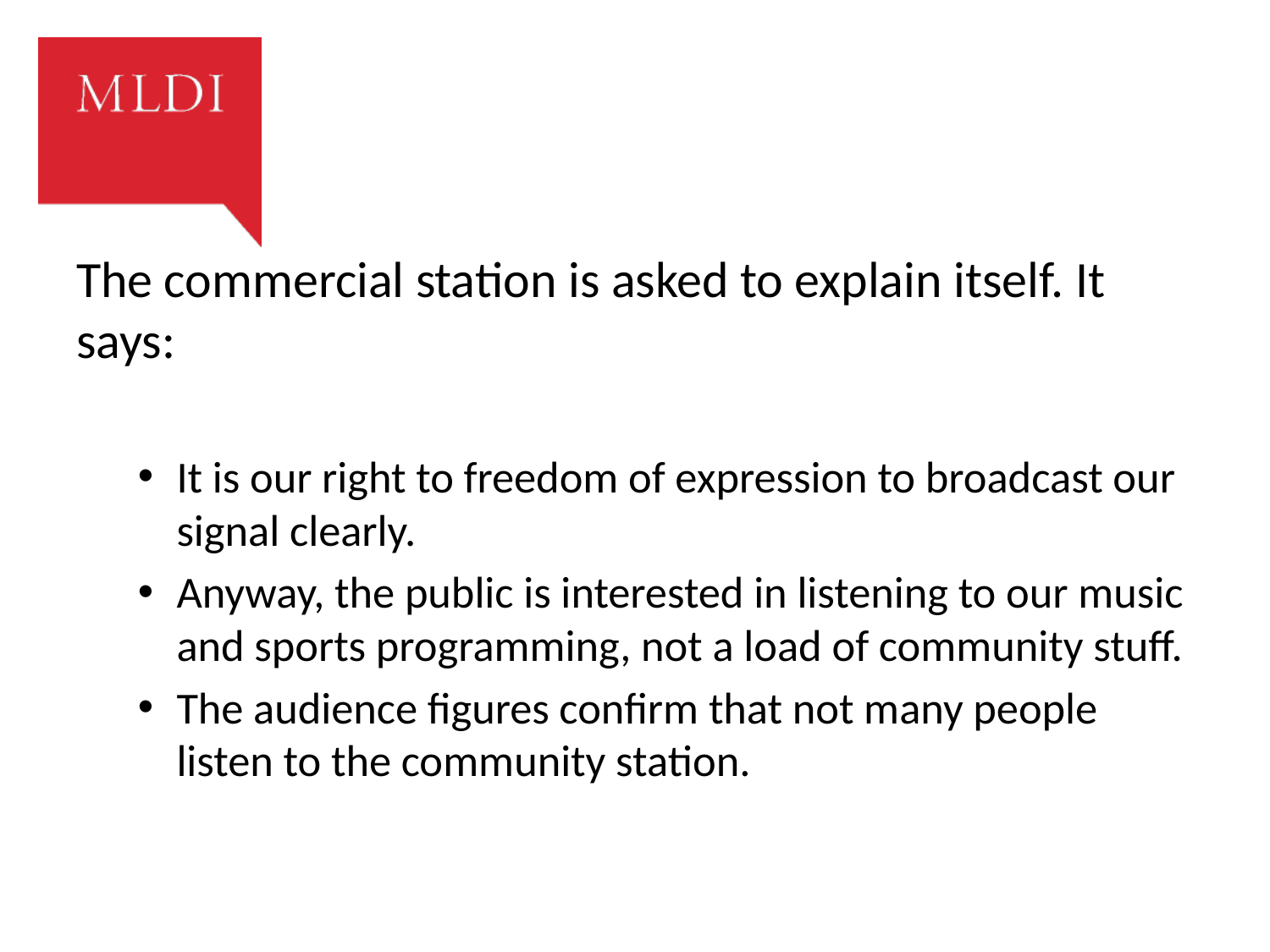

#
The commercial station is asked to explain itself. It says:

It is our right to freedom of expression to broadcast our signal clearly.
Anyway, the public is interested in listening to our music and sports programming, not a load of community stuff.
The audience figures confirm that not many people listen to the community station.